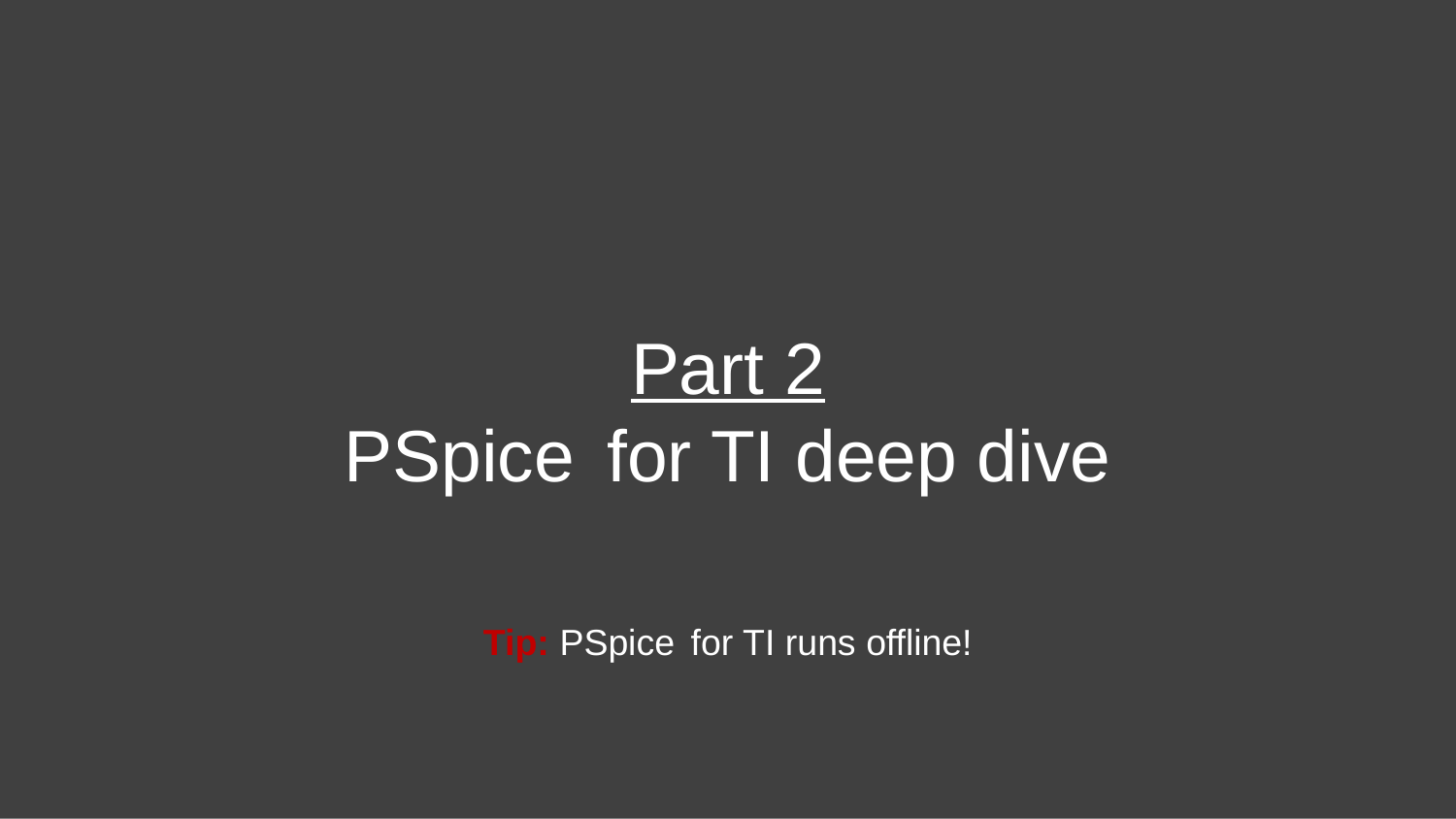

Part 2
PSpice  for TI deep dive
#

Tip: PSpice  for TI runs offline!
10